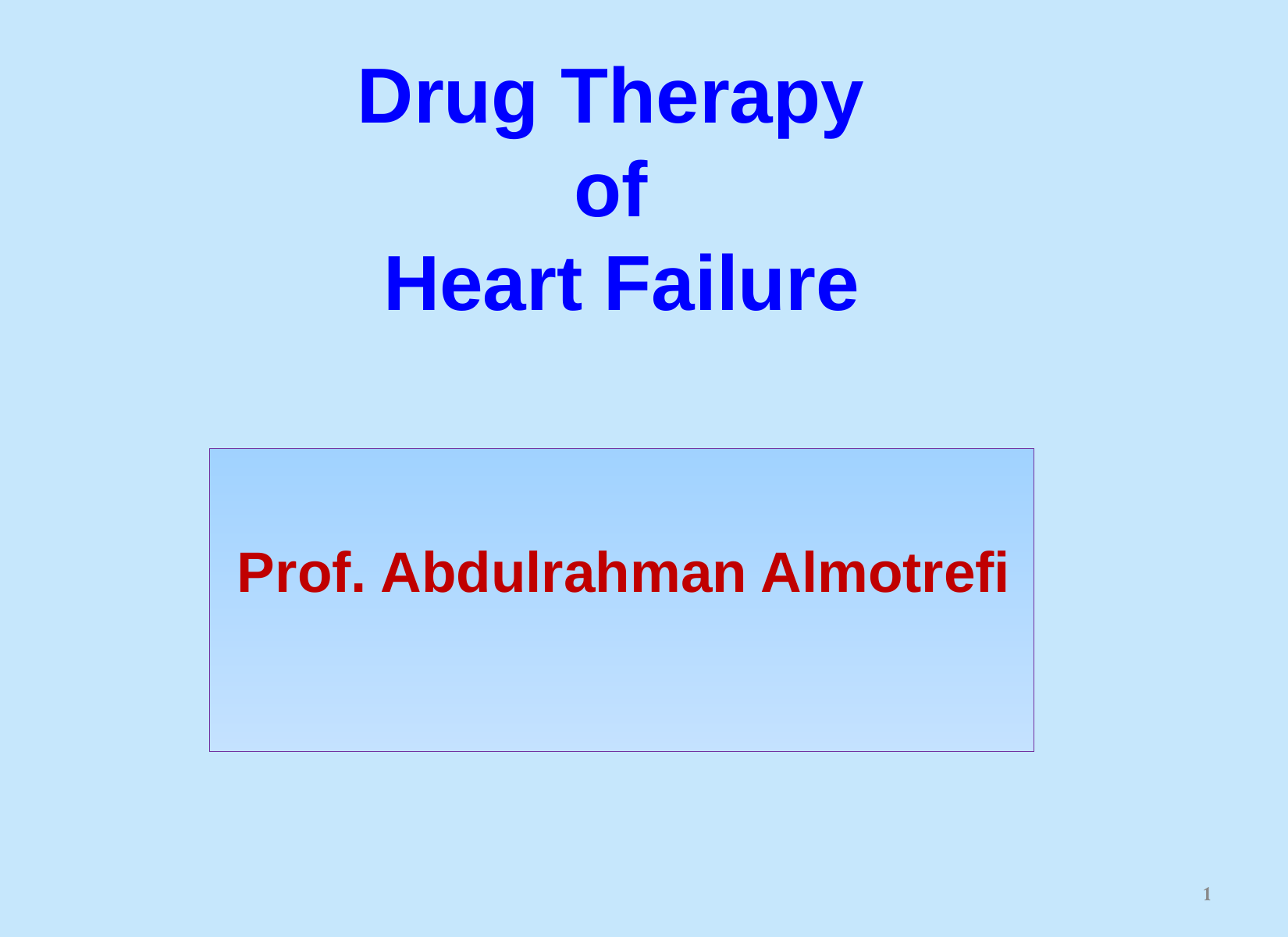

Drug Therapy
of
Heart Failure

Prof. Abdulrahman Almotrefi
1